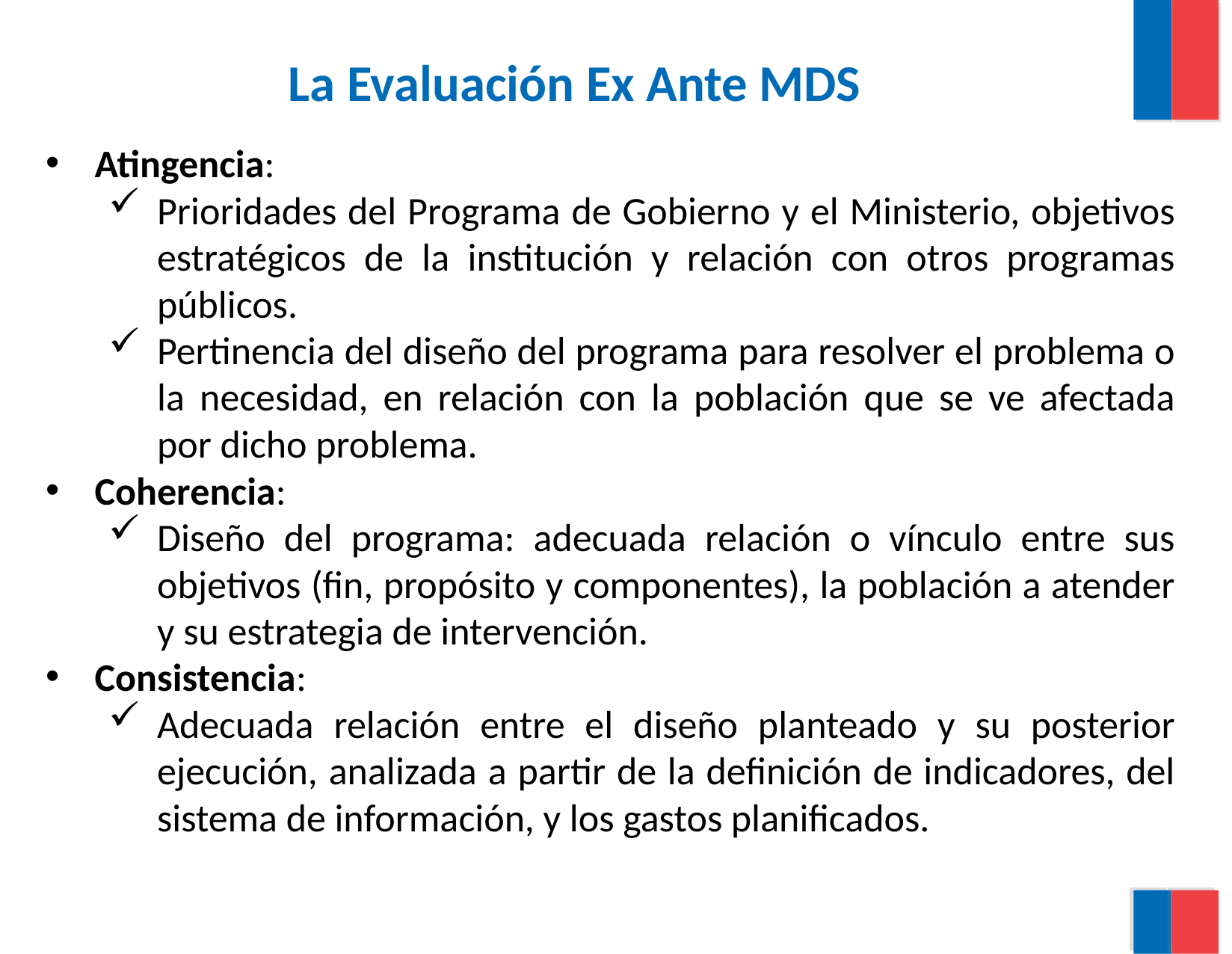

# La Evaluación Ex Ante MDS
Atingencia:
Prioridades del Programa de Gobierno y el Ministerio, objetivos estratégicos de la institución y relación con otros programas públicos.
Pertinencia del diseño del programa para resolver el problema o la necesidad, en relación con la población que se ve afectada por dicho problema.
Coherencia:
Diseño del programa: adecuada relación o vínculo entre sus objetivos (fin, propósito y componentes), la población a atender y su estrategia de intervención.
Consistencia:
Adecuada relación entre el diseño planteado y su posterior ejecución, analizada a partir de la definición de indicadores, del sistema de información, y los gastos planificados.